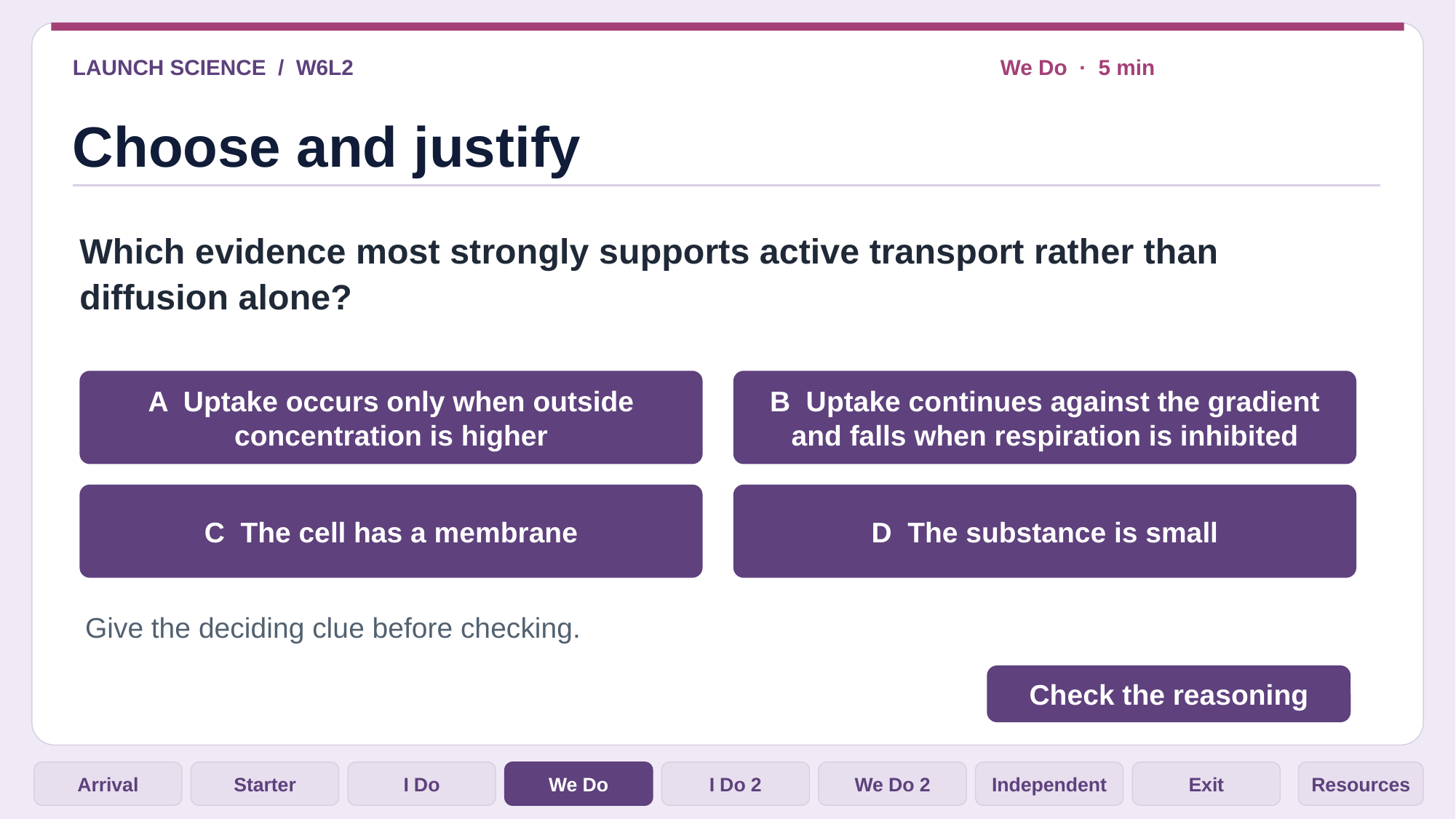

LAUNCH SCIENCE  /  W6L2
We Do  ·  5 min
Choose and justify

Which evidence most strongly supports active transport rather than diffusion alone?
A  Uptake occurs only when outside concentration is higher
B  Uptake continues against the gradient and falls when respiration is inhibited
C  The cell has a membrane
D  The substance is small
Give the deciding clue before checking.
Check the reasoning
Arrival
Starter
I Do
We Do
I Do 2
We Do 2
Independent
Exit
Resources